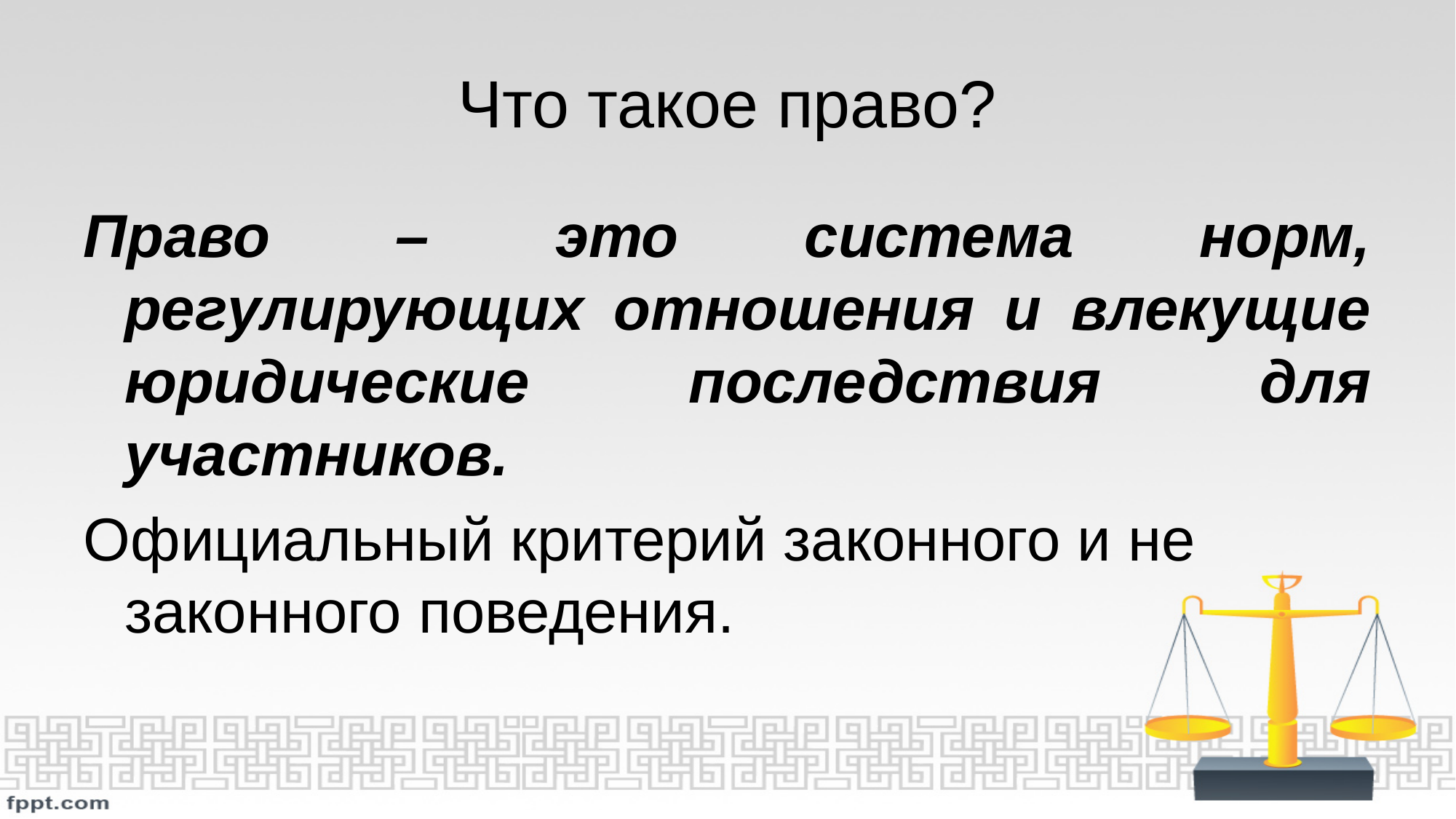

# Что такое право?
Право – это система норм, регулирующих отношения и влекущие юридические последствия для участников.
Официальный критерий законного и не законного поведения.